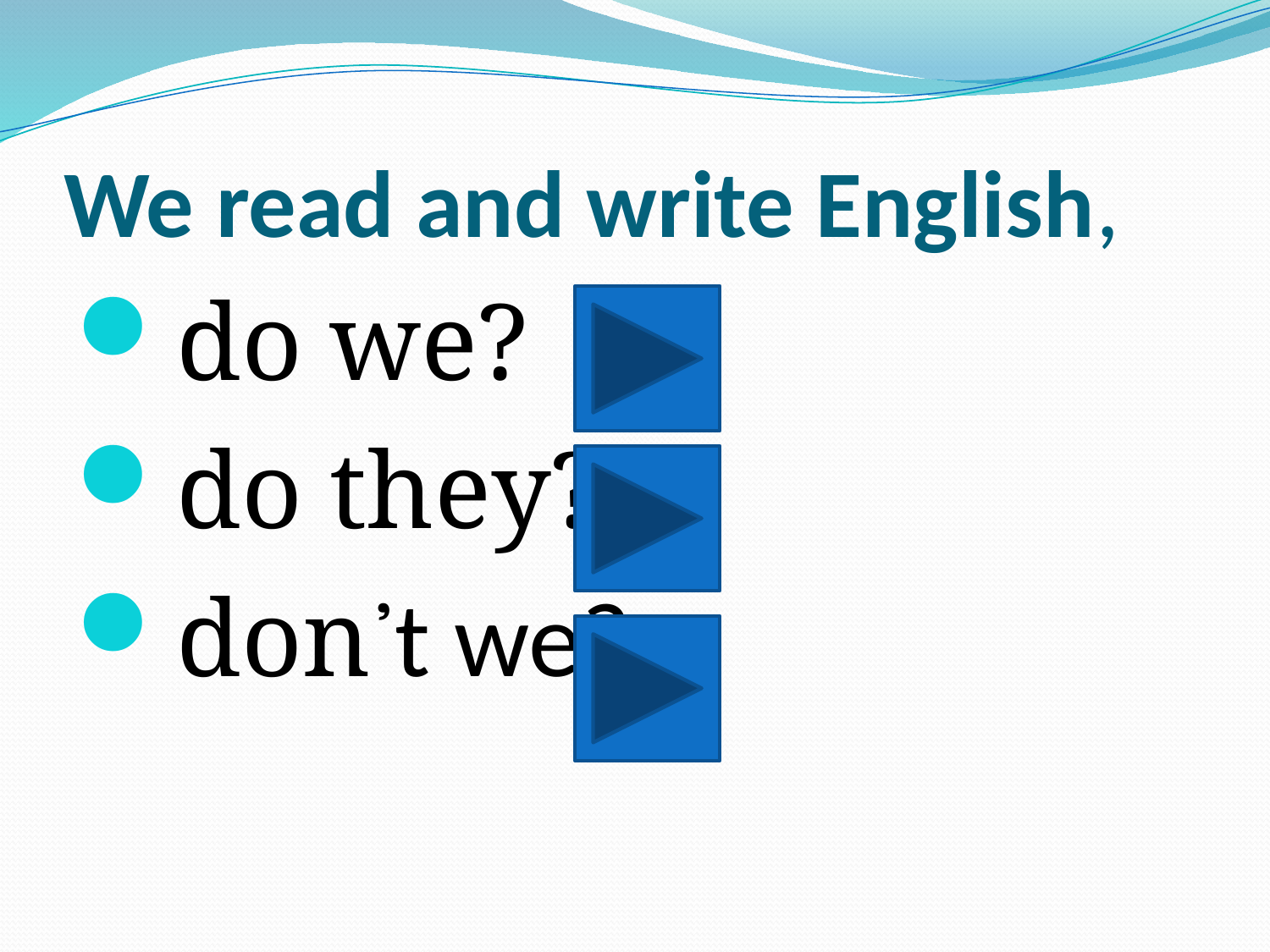

# We read and write English,
do we?
do they?
don᾽t we?